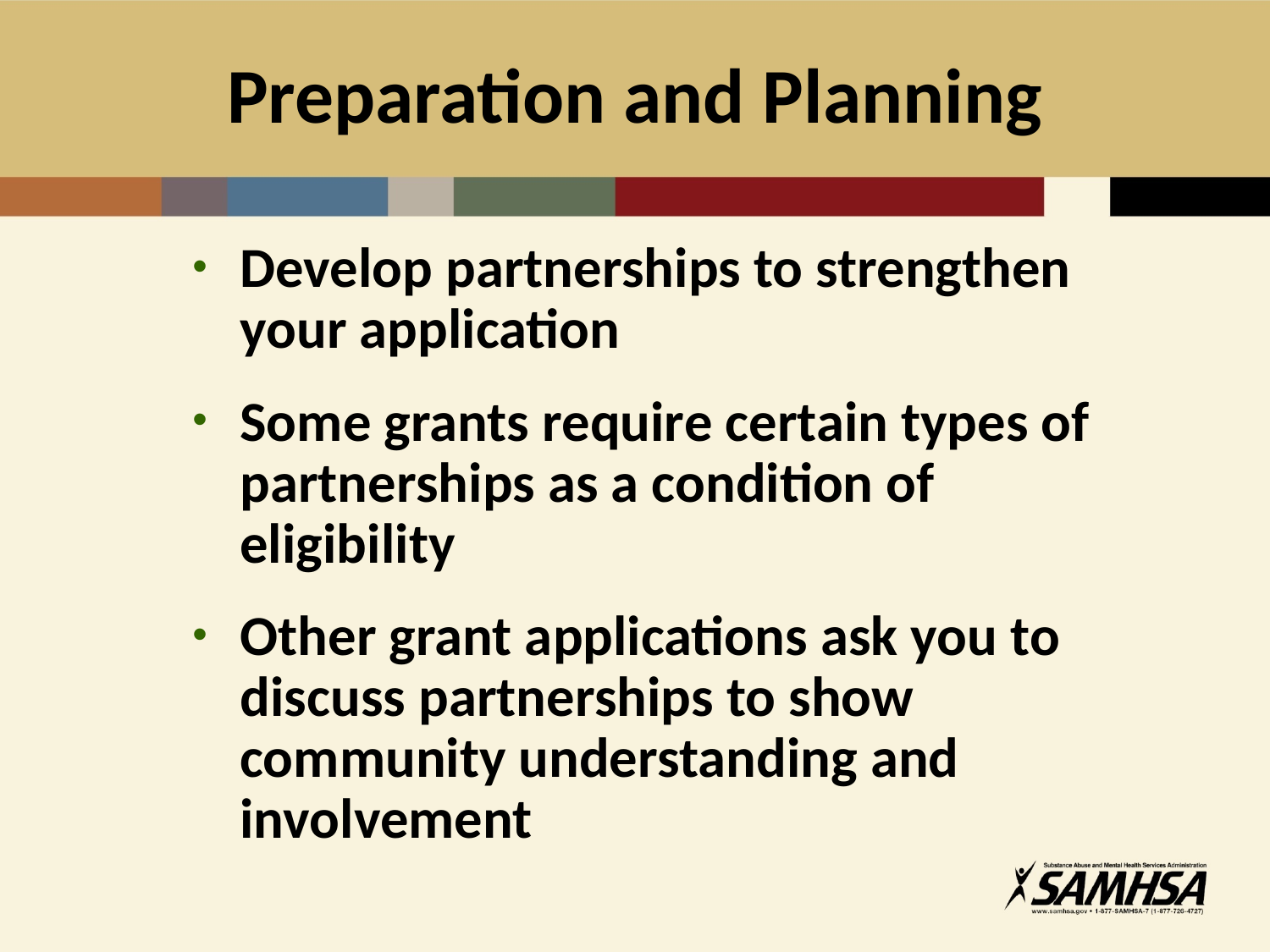

# Preparation and Planning

Develop partnerships to strengthen your application
Some grants require certain types of partnerships as a condition of eligibility
Other grant applications ask you to discuss partnerships to show community understanding and involvement